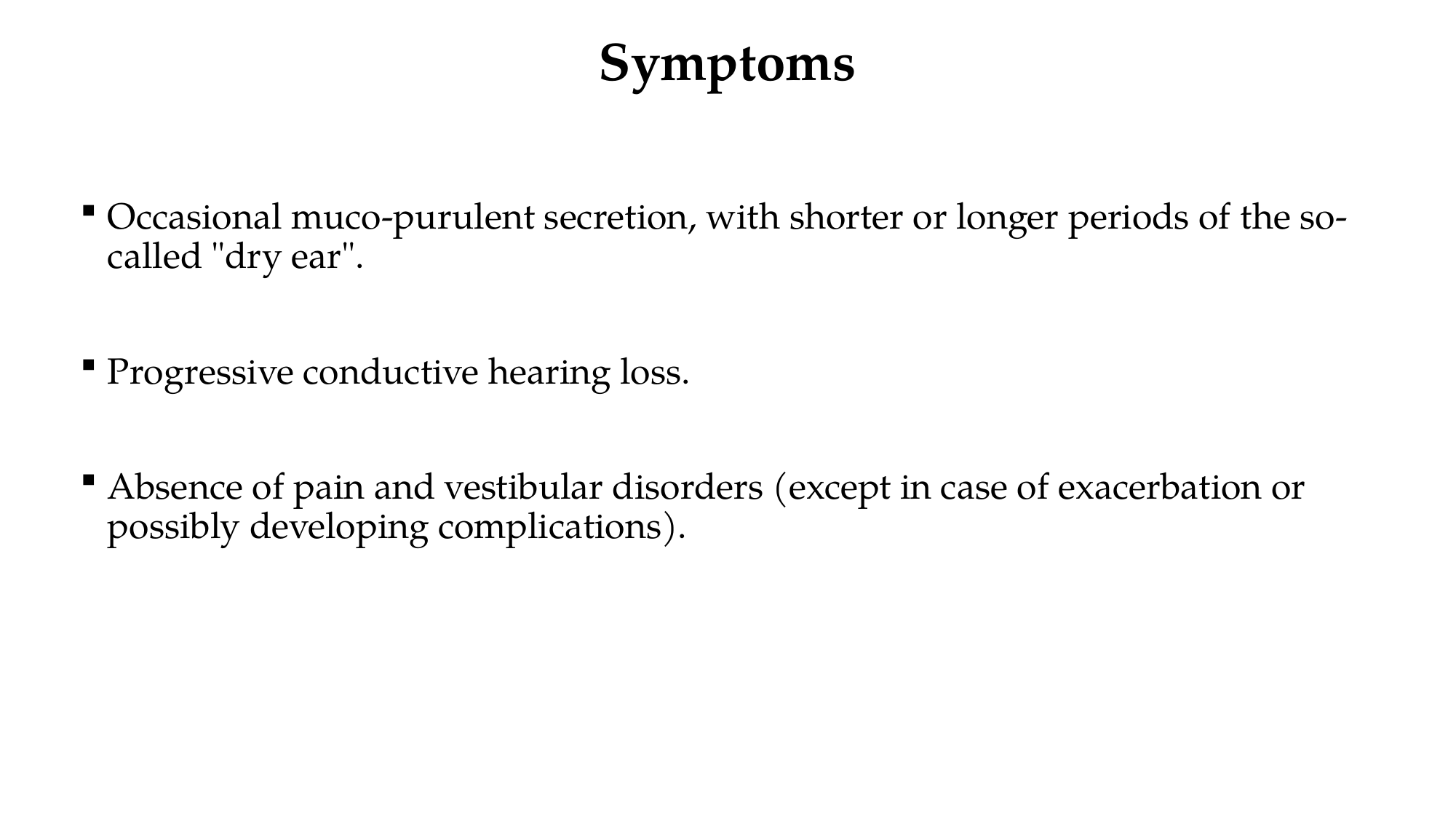

Symptoms
Occasional muco-purulent secretion, with shorter or longer periods of the so-called "dry ear".

Progressive conductive hearing loss.

Absence of pain and vestibular disorders (except in case of exacerbation or possibly developing complications).